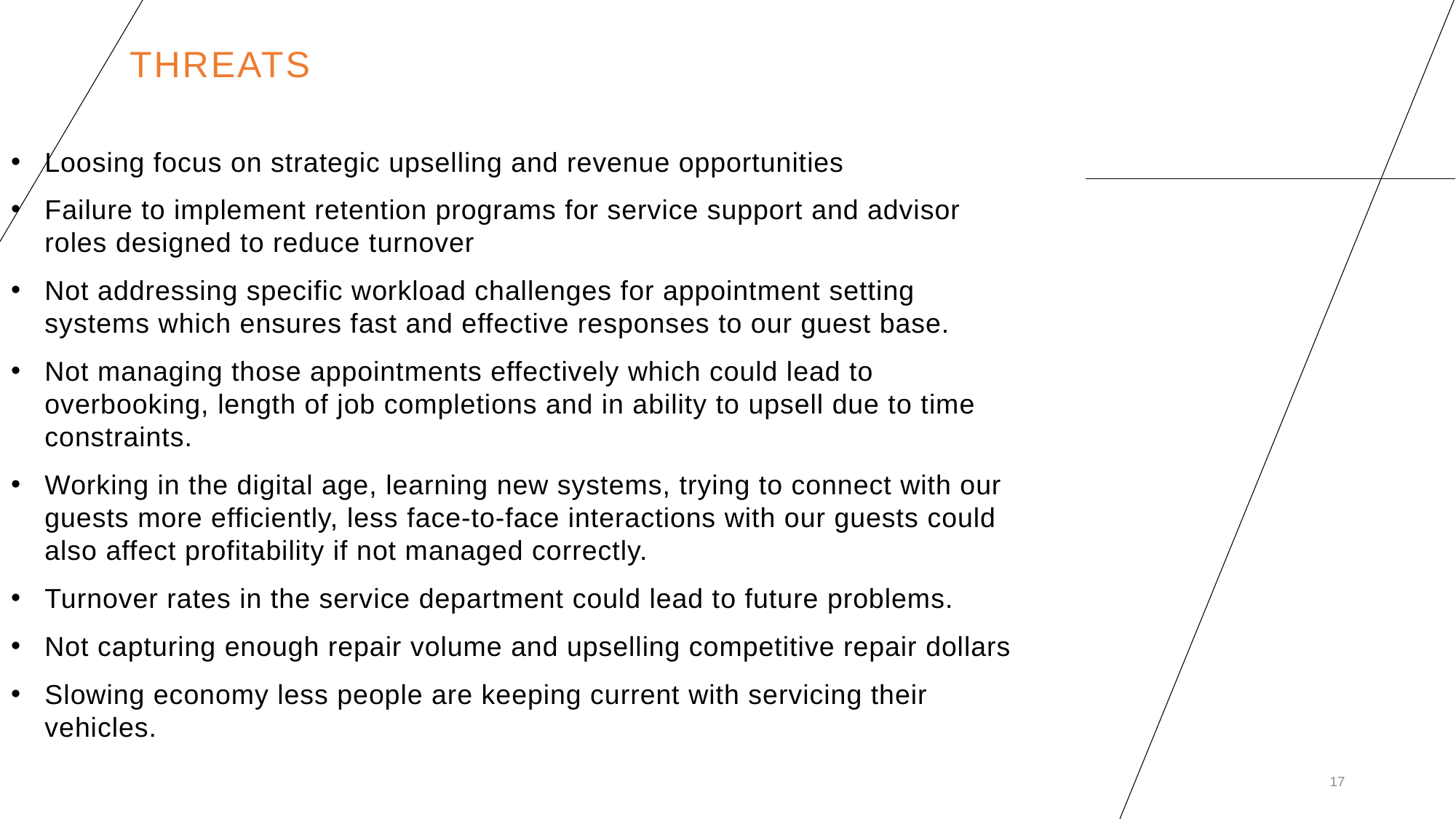

# threats

Loosing focus on strategic upselling and revenue opportunities
Failure to implement retention programs for service support and advisor roles designed to reduce turnover
Not addressing specific workload challenges for appointment setting systems which ensures fast and effective responses to our guest base.
Not managing those appointments effectively which could lead to overbooking, length of job completions and in ability to upsell due to time constraints.
Working in the digital age, learning new systems, trying to connect with our guests more efficiently, less face-to-face interactions with our guests could also affect profitability if not managed correctly.
Turnover rates in the service department could lead to future problems.
Not capturing enough repair volume and upselling competitive repair dollars
Slowing economy less people are keeping current with servicing their vehicles.

17